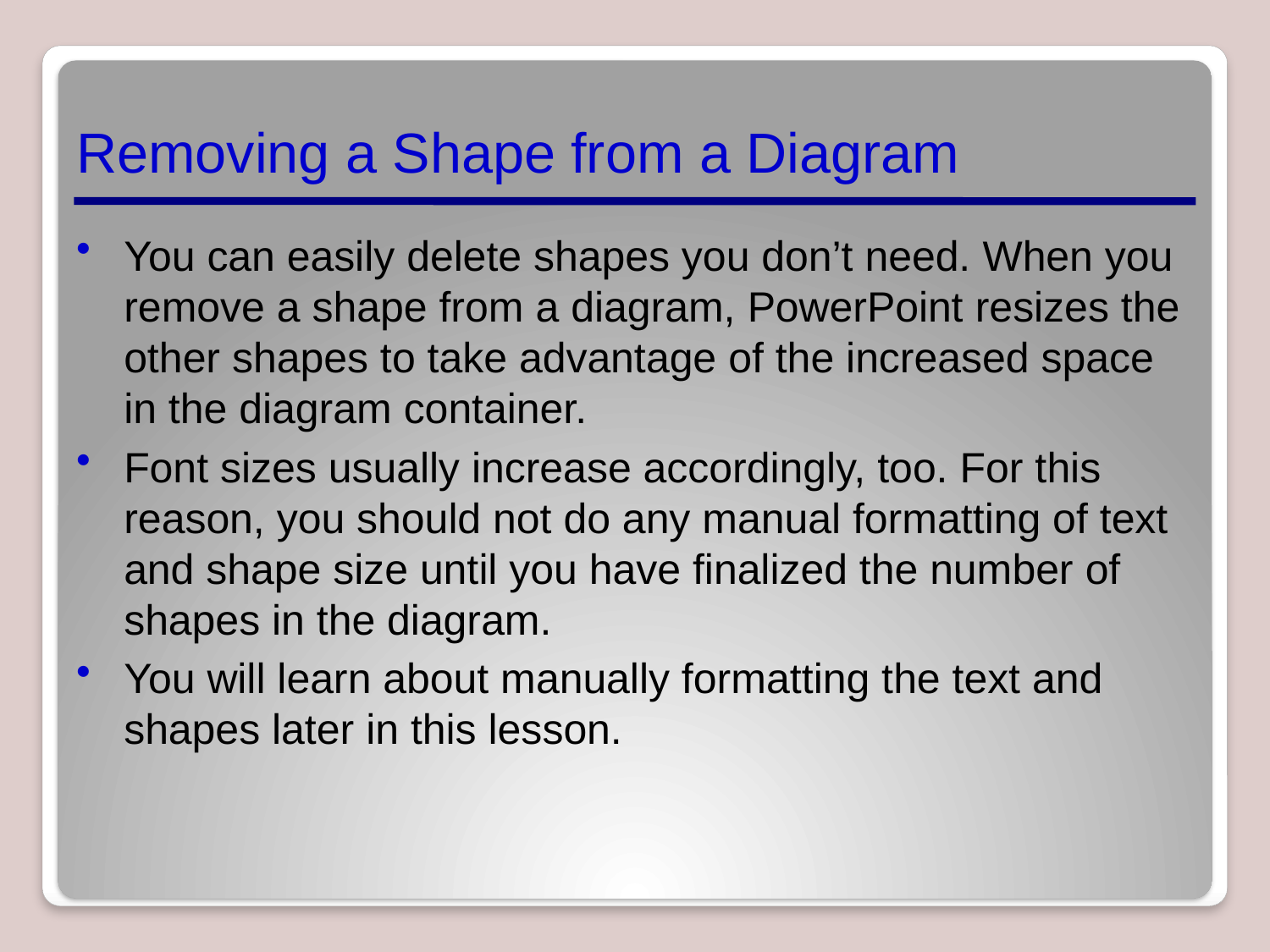

# Removing a Shape from a Diagram
You can easily delete shapes you don’t need. When you remove a shape from a diagram, PowerPoint resizes the other shapes to take advantage of the increased space in the diagram container.
Font sizes usually increase accordingly, too. For this reason, you should not do any manual formatting of text and shape size until you have finalized the number of shapes in the diagram.
You will learn about manually formatting the text and shapes later in this lesson.